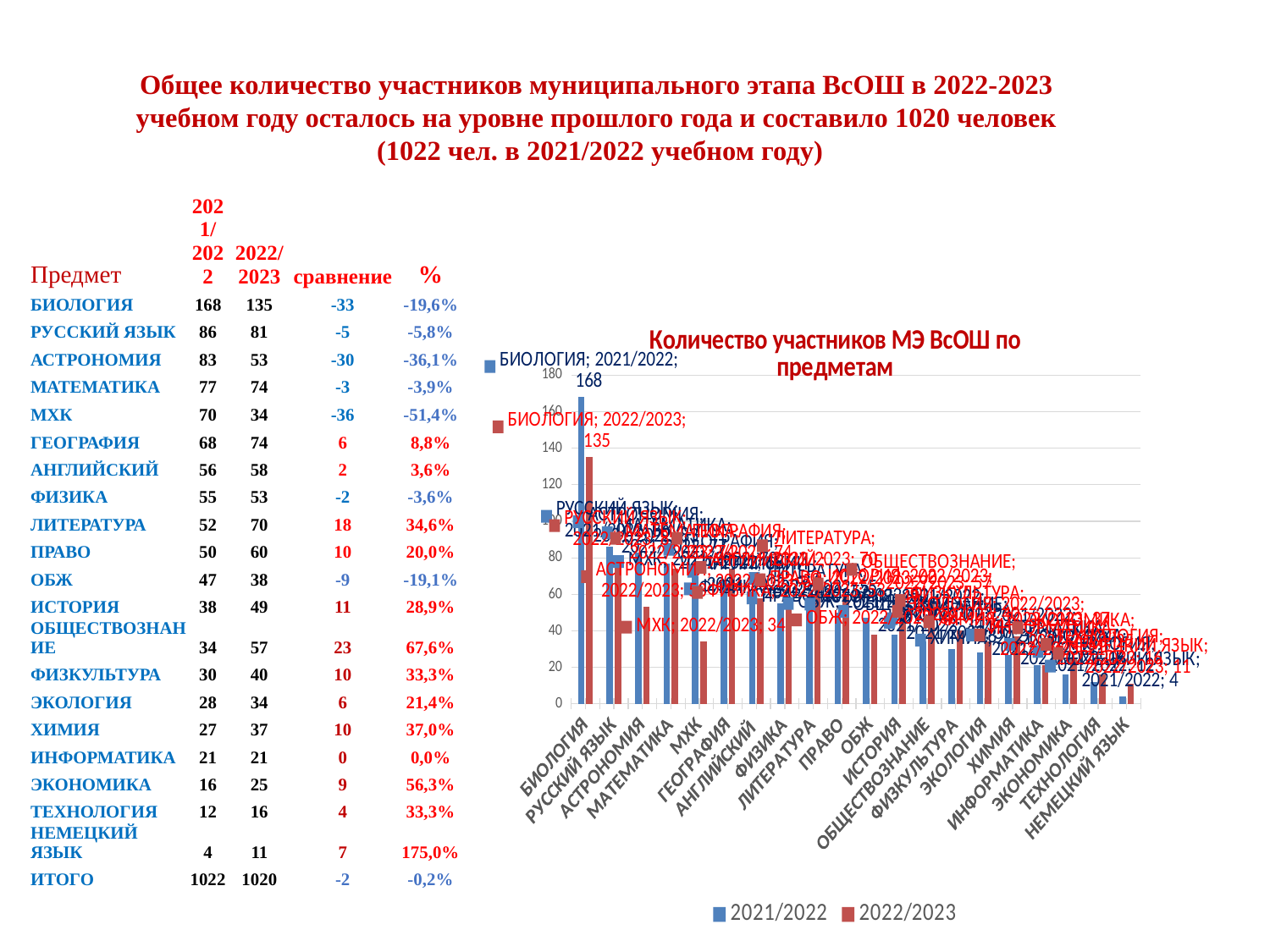

# Общее количество участников муниципального этапа ВсОШ в 2022-2023 учебном году осталось на уровне прошлого года и составило 1020 человек (1022 чел. в 2021/2022 учебном году)
| Предмет | 2021/ 2022 | 2022/ 2023 | сравнение | % |
| --- | --- | --- | --- | --- |
| БИОЛОГИЯ | 168 | 135 | -33 | -19,6% |
| РУССКИЙ ЯЗЫК | 86 | 81 | -5 | -5,8% |
| АСТРОНОМИЯ | 83 | 53 | -30 | -36,1% |
| МАТЕМАТИКА | 77 | 74 | -3 | -3,9% |
| МХК | 70 | 34 | -36 | -51,4% |
| ГЕОГРАФИЯ | 68 | 74 | 6 | 8,8% |
| АНГЛИЙСКИЙ | 56 | 58 | 2 | 3,6% |
| ФИЗИКА | 55 | 53 | -2 | -3,6% |
| ЛИТЕРАТУРА | 52 | 70 | 18 | 34,6% |
| ПРАВО | 50 | 60 | 10 | 20,0% |
| ОБЖ | 47 | 38 | -9 | -19,1% |
| ИСТОРИЯ | 38 | 49 | 11 | 28,9% |
| ОБЩЕСТВОЗНАНИЕ | 34 | 57 | 23 | 67,6% |
| ФИЗКУЛЬТУРА | 30 | 40 | 10 | 33,3% |
| ЭКОЛОГИЯ | 28 | 34 | 6 | 21,4% |
| ХИМИЯ | 27 | 37 | 10 | 37,0% |
| ИНФОРМАТИКА | 21 | 21 | 0 | 0,0% |
| ЭКОНОМИКА | 16 | 25 | 9 | 56,3% |
| ТЕХНОЛОГИЯ | 12 | 16 | 4 | 33,3% |
| НЕМЕЦКИЙ ЯЗЫК | 4 | 11 | 7 | 175,0% |
| ИТОГО | 1022 | 1020 | -2 | -0,2% |

### Chart: Количество участников МЭ ВсОШ по предметам

| Category | 2021/2022 | 2022/2023 |
|---|---|---|
| БИОЛОГИЯ | 168.0 | 135.0 |
| РУССКИЙ ЯЗЫК | 86.0 | 81.0 |
| АСТРОНОМИЯ | 83.0 | 53.0 |
| МАТЕМАТИКА | 77.0 | 74.0 |
| МХК | 70.0 | 34.0 |
| ГЕОГРАФИЯ | 68.0 | 74.0 |
| АНГЛИЙСКИЙ  | 56.0 | 58.0 |
| ФИЗИКА | 55.0 | 53.0 |
| ЛИТЕРАТУРА | 52.0 | 70.0 |
| ПРАВО | 50.0 | 60.0 |
| ОБЖ | 47.0 | 38.0 |
| ИСТОРИЯ | 38.0 | 49.0 |
| ОБЩЕСТВОЗНАНИЕ | 34.0 | 57.0 |
| ФИЗКУЛЬТУРА | 30.0 | 40.0 |
| ЭКОЛОГИЯ | 28.0 | 34.0 |
| ХИМИЯ | 27.0 | 37.0 |
| ИНФОРМАТИКА | 21.0 | 21.0 |
| ЭКОНОМИКА | 16.0 | 25.0 |
| ТЕХНОЛОГИЯ | 12.0 | 16.0 |
| НЕМЕЦКИЙ ЯЗЫК | 4.0 | 11.0 |